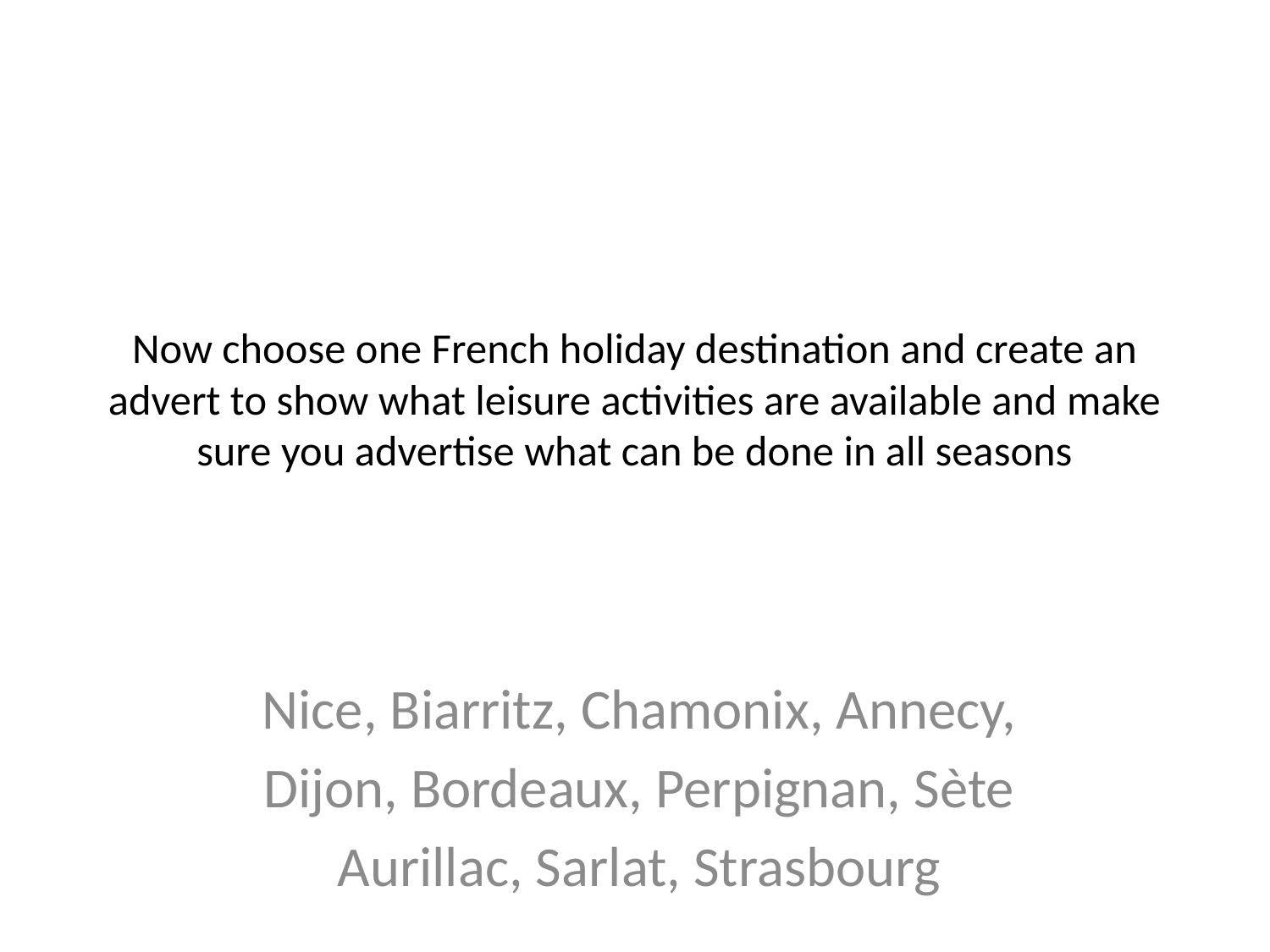

# Now choose one French holiday destination and create an advert to show what leisure activities are available and make sure you advertise what can be done in all seasons
Nice, Biarritz, Chamonix, Annecy,
Dijon, Bordeaux, Perpignan, Sète
Aurillac, Sarlat, Strasbourg